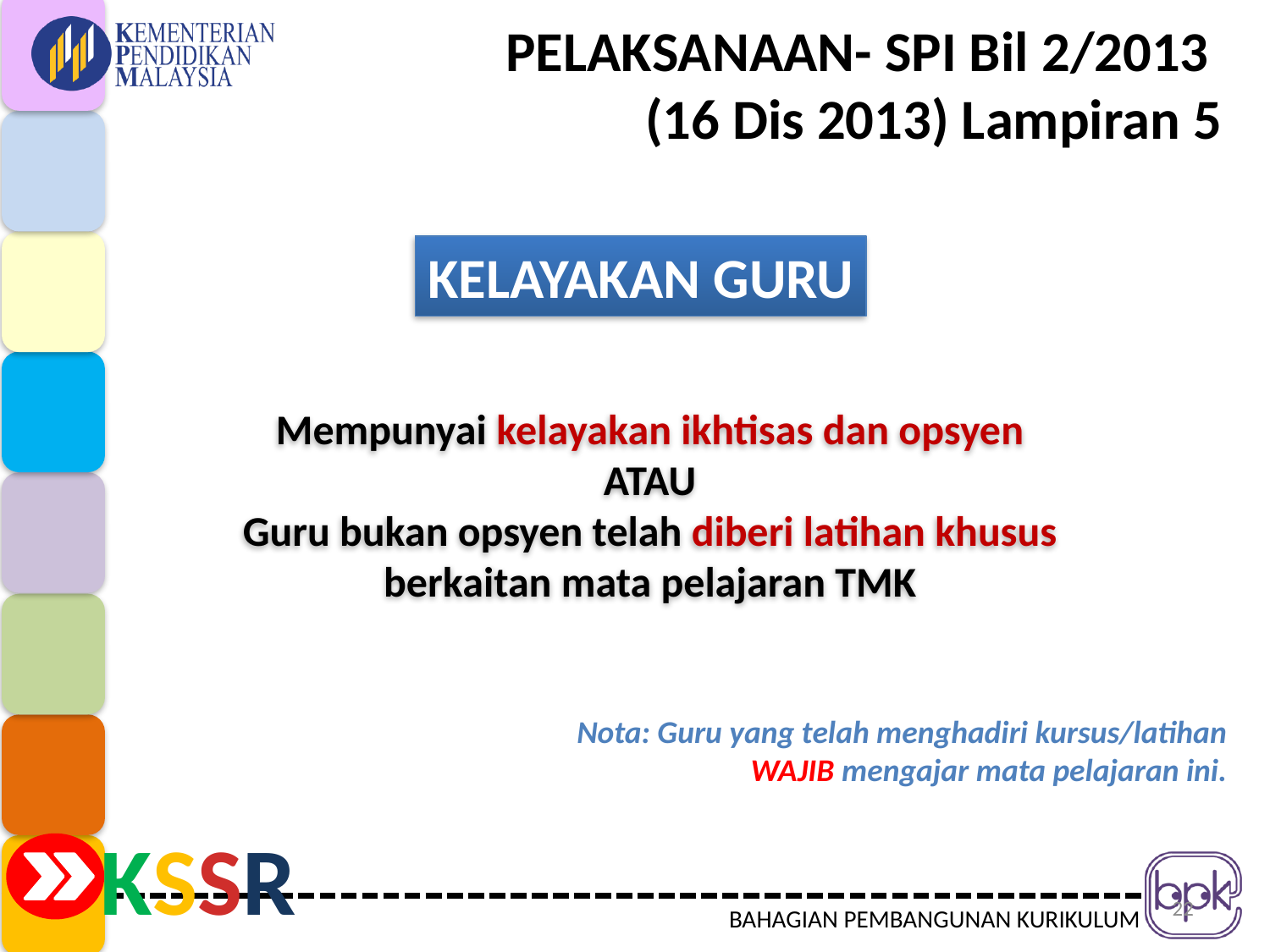

# PELAKSANAAN- SPI Bil 2/2013 (16 Dis 2013) Lampiran 5
KELAYAKAN GURU
Mempunyai kelayakan ikhtisas dan opsyen ATAU
Guru bukan opsyen telah diberi latihan khusus berkaitan mata pelajaran TMK
Nota: Guru yang telah menghadiri kursus/latihan WAJIB mengajar mata pelajaran ini.
22